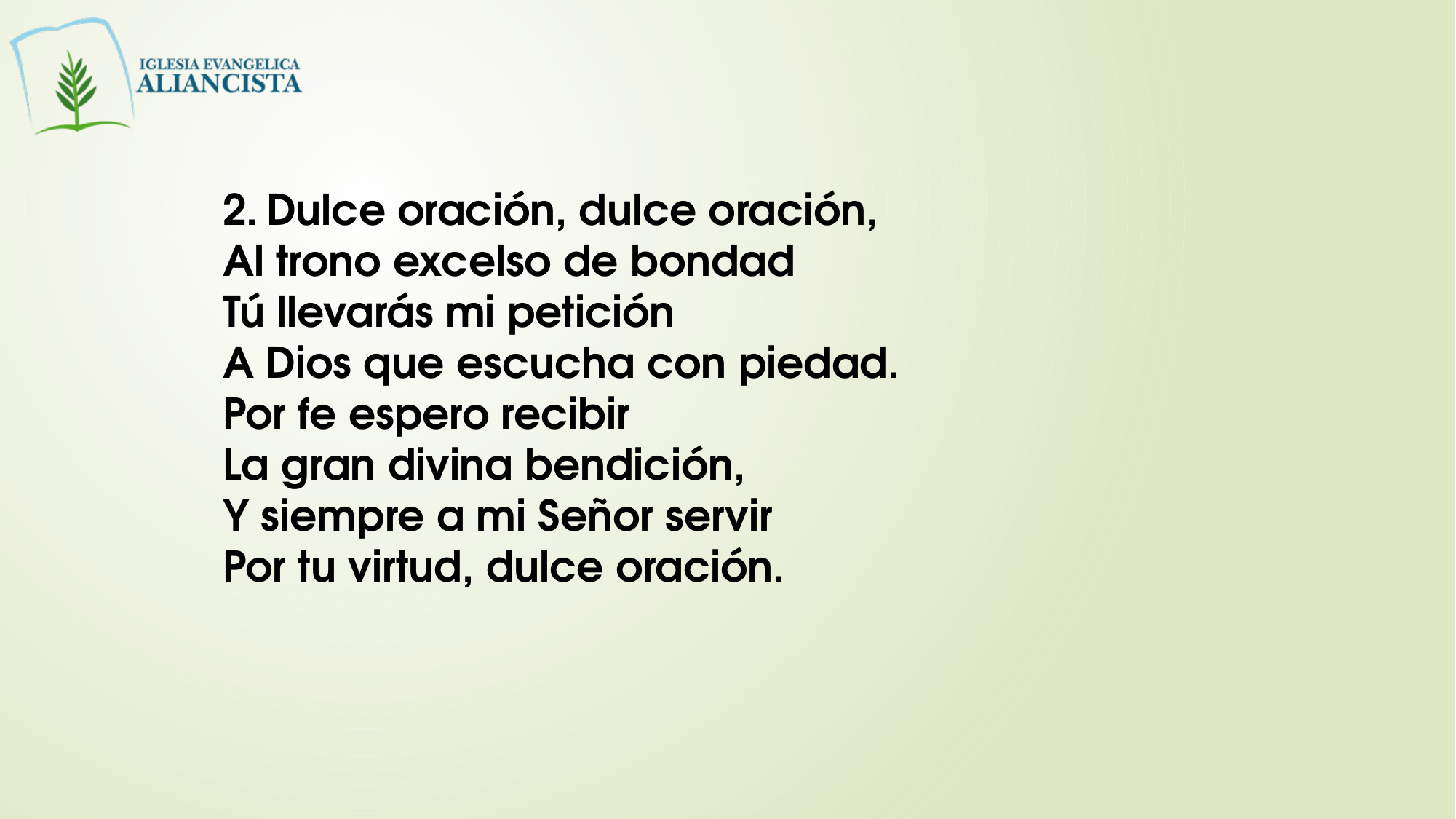

2. Dulce oración, dulce oración,
Al trono excelso de bondad
Tú llevarás mi petición
A Dios que escucha con piedad.
Por fe espero recibir
La gran divina bendición,
Y siempre a mi Señor servir
Por tu virtud, dulce oración.